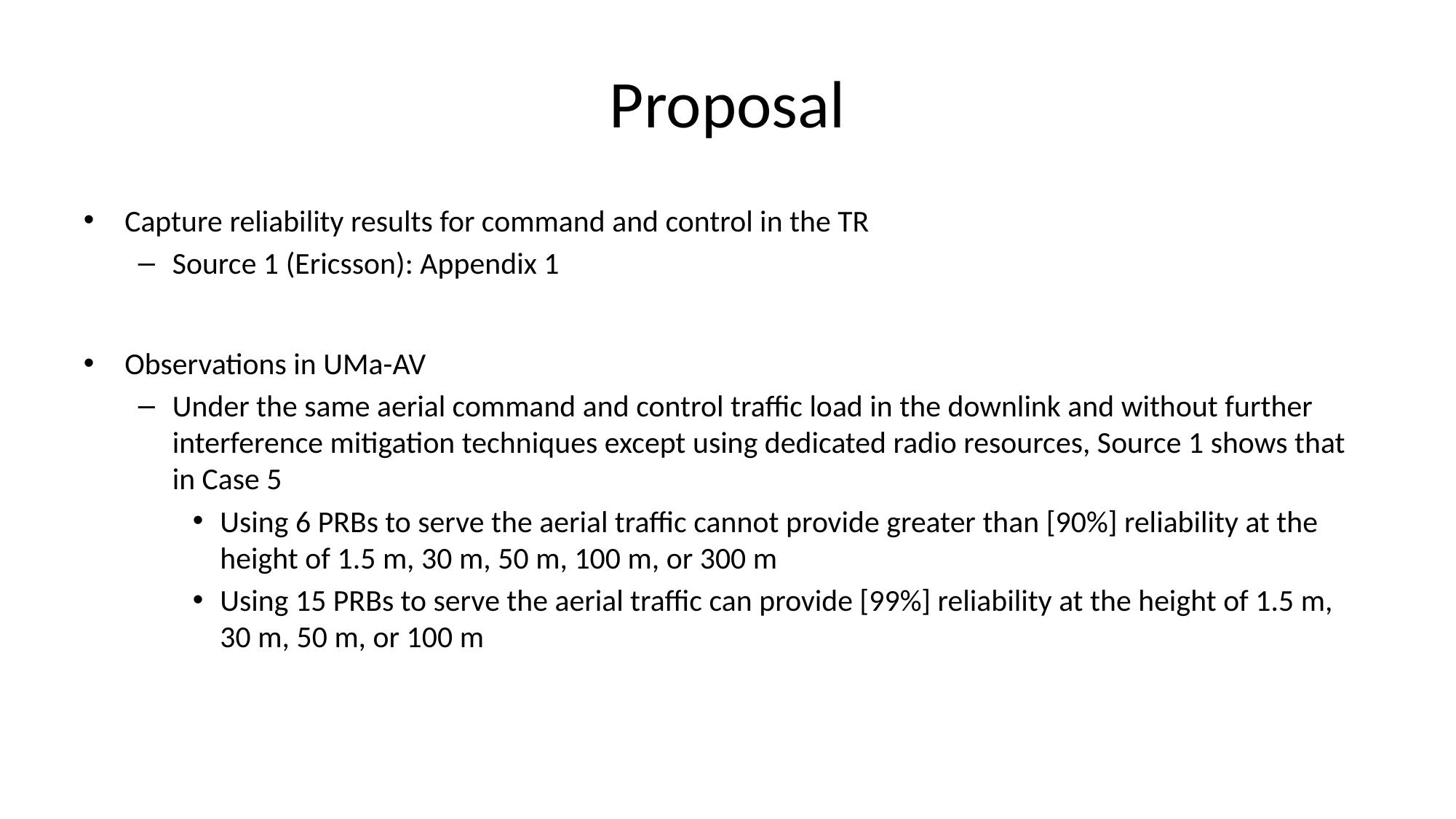

# Proposal
Capture reliability results for command and control in the TR
Source 1 (Ericsson): Appendix 1

Observations in UMa-AV
Under the same aerial command and control traffic load in the downlink and without further interference mitigation techniques except using dedicated radio resources, Source 1 shows that in Case 5
Using 6 PRBs to serve the aerial traffic cannot provide greater than [90%] reliability at the height of 1.5 m, 30 m, 50 m, 100 m, or 300 m
Using 15 PRBs to serve the aerial traffic can provide [99%] reliability at the height of 1.5 m, 30 m, 50 m, or 100 m